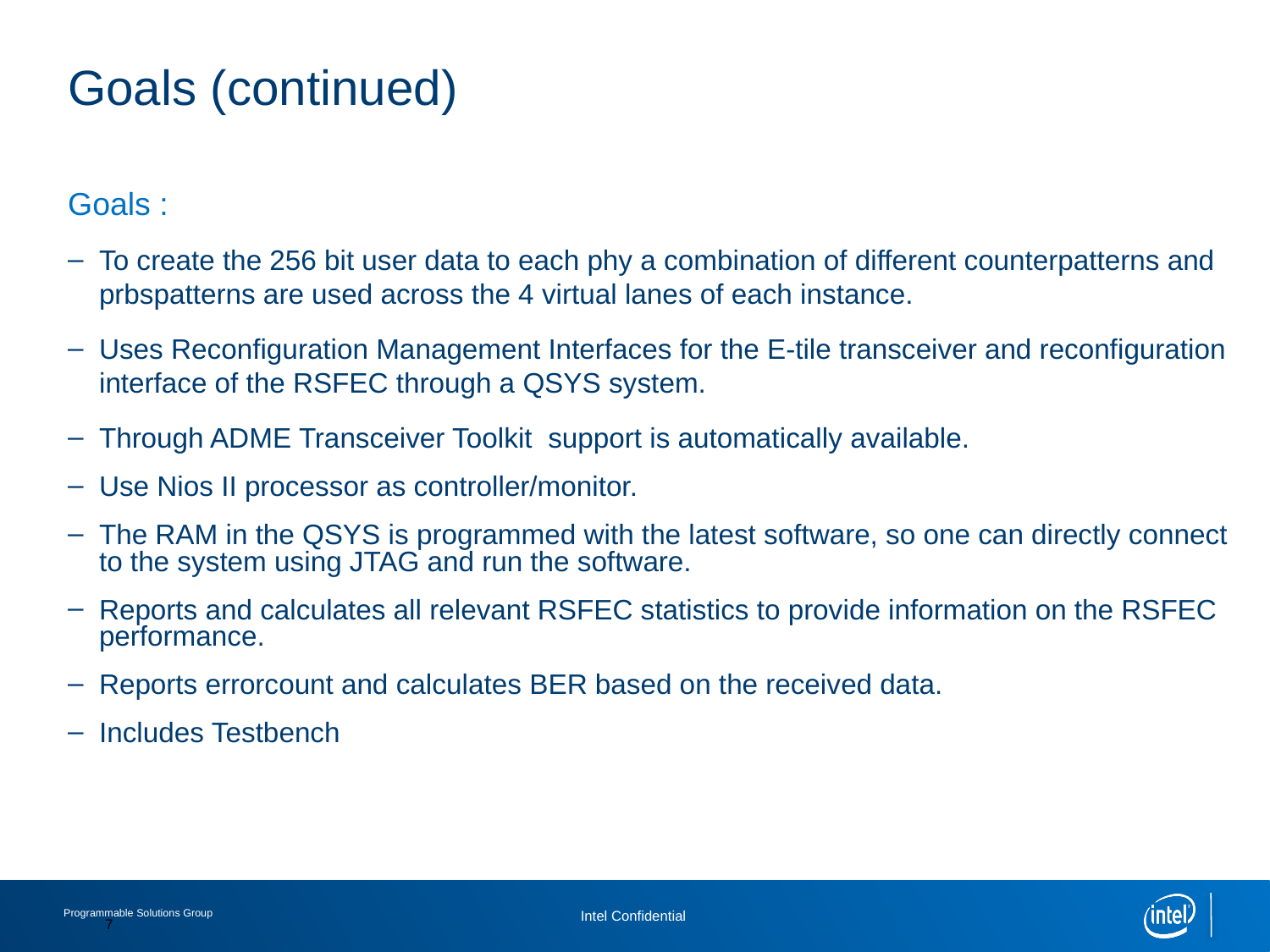

# Goals (continued)
Goals :
To create the 256 bit user data to each phy a combination of different counterpatterns and prbspatterns are used across the 4 virtual lanes of each instance.
Uses Reconfiguration Management Interfaces for the E-tile transceiver and reconfiguration interface of the RSFEC through a QSYS system.
Through ADME Transceiver Toolkit  support is automatically available.
Use Nios II processor as controller/monitor.
The RAM in the QSYS is programmed with the latest software, so one can directly connect to the system using JTAG and run the software.
Reports and calculates all relevant RSFEC statistics to provide information on the RSFEC performance.
Reports errorcount and calculates BER based on the received data.
Includes Testbench
7